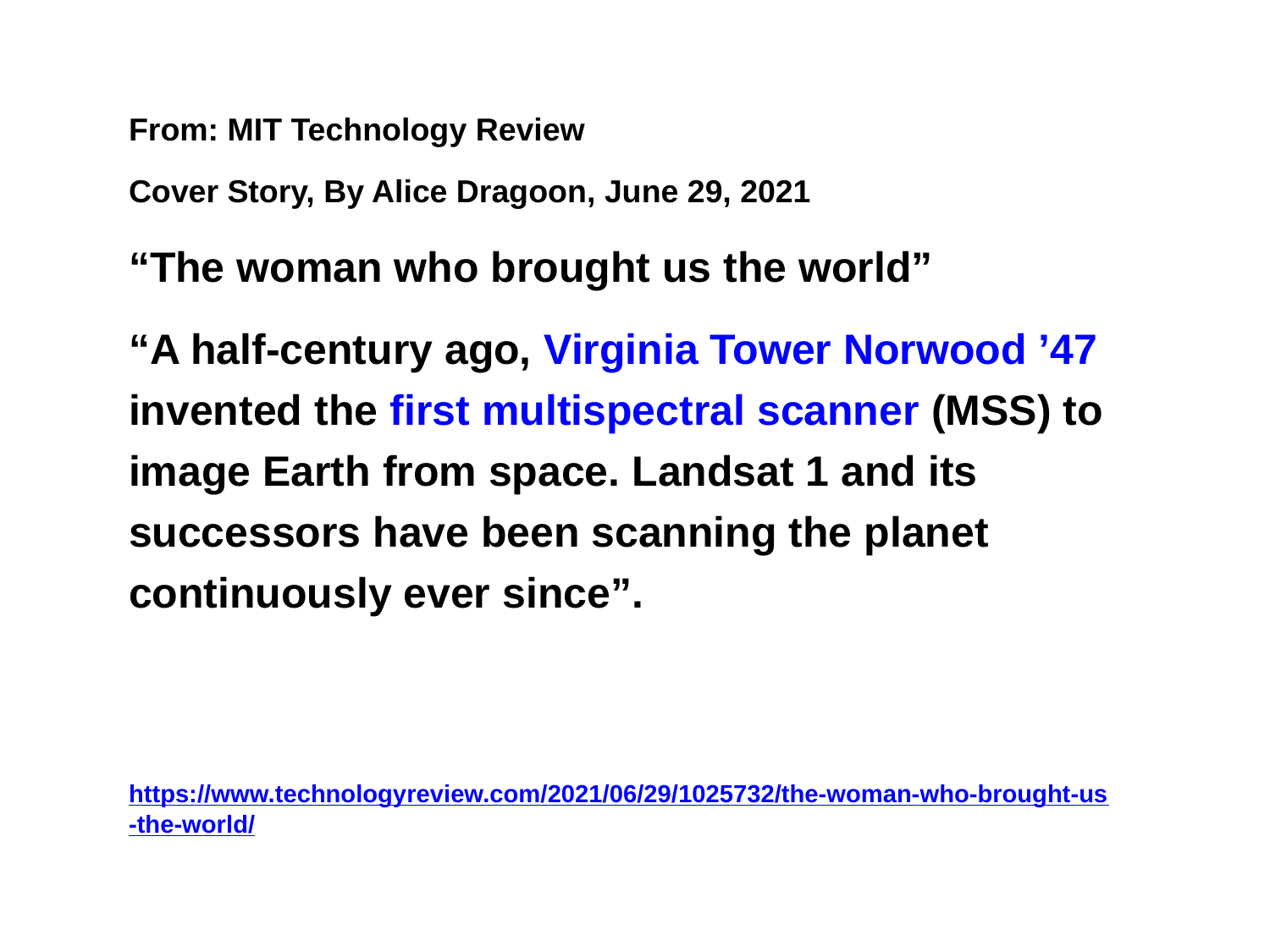

From: MIT Technology Review
Cover Story, By Alice Dragoon, June 29, 2021
“The woman who brought us the world”
“A half-century ago, Virginia Tower Norwood ’47 invented the first multispectral scanner (MSS) to image Earth from space. Landsat 1 and its successors have been scanning the planet continuously ever since”.

https://www.technologyreview.com/2021/06/29/1025732/the-woman-who-brought-us-the-world/